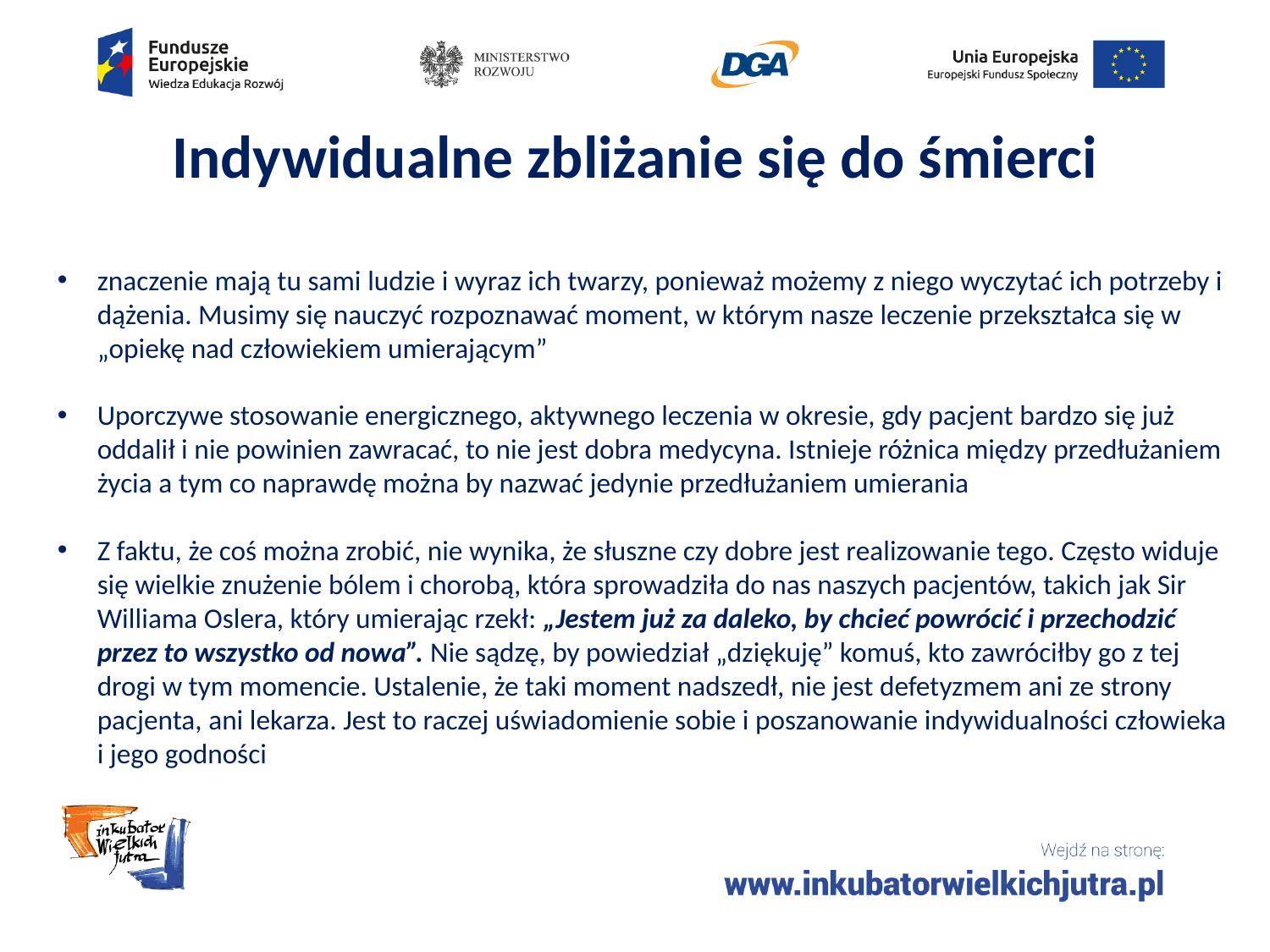

# Indywidualne zbliżanie się do śmierci
znaczenie mają tu sami ludzie i wyraz ich twarzy, ponieważ możemy z niego wyczytać ich potrzeby i dążenia. Musimy się nauczyć rozpoznawać moment, w którym nasze leczenie przekształca się w „opiekę nad człowiekiem umierającym”

Uporczywe stosowanie energicznego, aktywnego leczenia w okresie, gdy pacjent bardzo się już oddalił i nie powinien zawracać, to nie jest dobra medycyna. Istnieje różnica między przedłużaniem życia a tym co naprawdę można by nazwać jedynie przedłużaniem umierania

Z faktu, że coś można zrobić, nie wynika, że słuszne czy dobre jest realizowanie tego. Często widuje się wielkie znużenie bólem i chorobą, która sprowadziła do nas naszych pacjentów, takich jak Sir Williama Oslera, który umierając rzekł: „Jestem już za daleko, by chcieć powrócić i przechodzić przez to wszystko od nowa”. Nie sądzę, by powiedział „dziękuję” komuś, kto zawróciłby go z tej drogi w tym momencie. Ustalenie, że taki moment nadszedł, nie jest defetyzmem ani ze strony pacjenta, ani lekarza. Jest to raczej uświadomienie sobie i poszanowanie indywidualności człowieka i jego godności